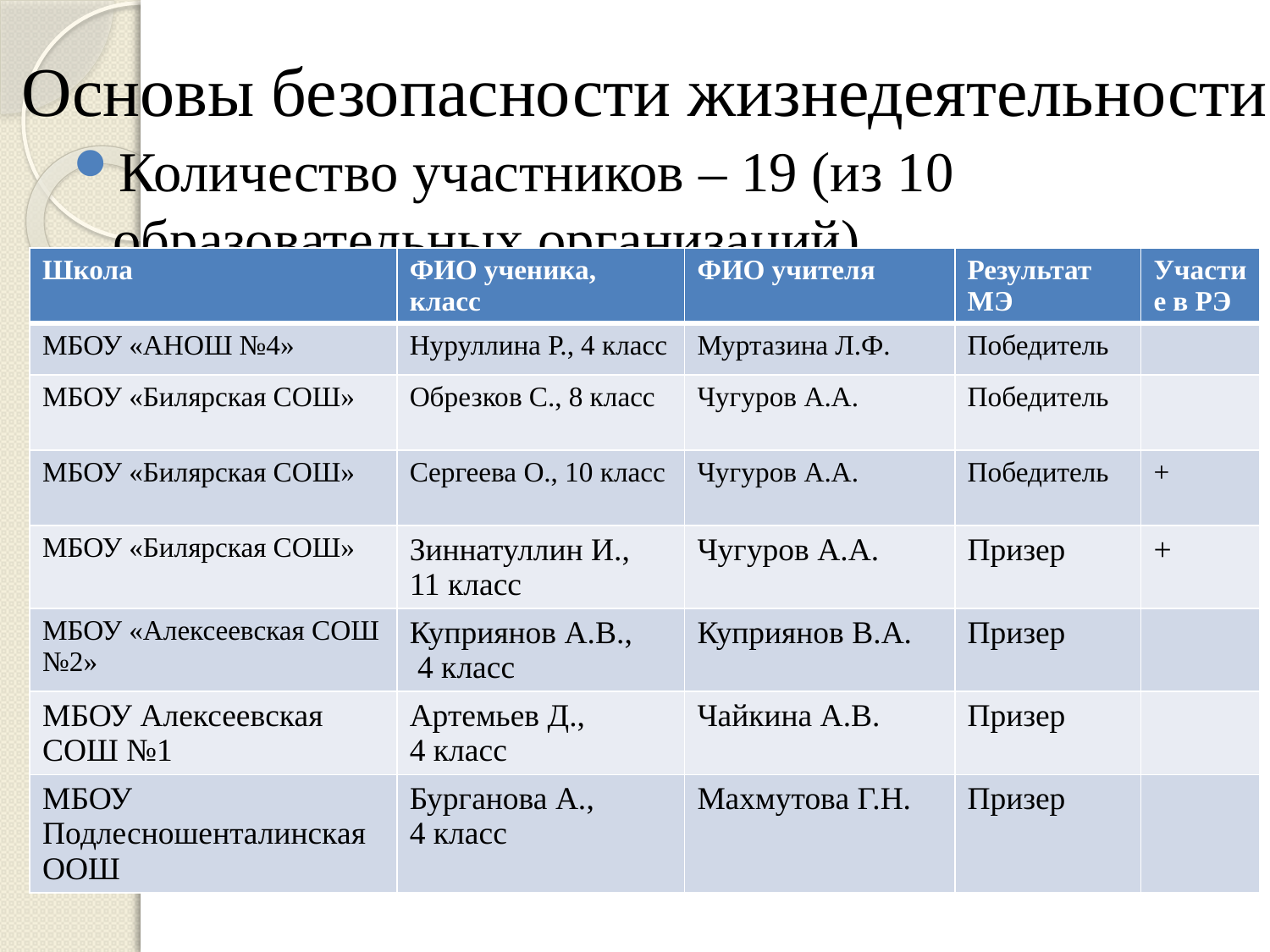

# Основы безопасности жизнедеятельности
Количество участников – 19 (из 10 образовательных организаций)
| Школа | ФИО ученика, класс | ФИО учителя | Результат МЭ | Участие в РЭ |
| --- | --- | --- | --- | --- |
| МБОУ «АНОШ №4» | Нуруллина Р., 4 класс | Муртазина Л.Ф. | Победитель |  |
| МБОУ «Билярская СОШ» | Обрезков С., 8 класс | Чугуров А.А. | Победитель |  |
| МБОУ «Билярская СОШ» | Сергеева О., 10 класс | Чугуров А.А. | Победитель | + |
| МБОУ «Билярская СОШ» | Зиннатуллин И., 11 класс | Чугуров А.А. | Призер | + |
| МБОУ «Алексеевская СОШ №2» | Куприянов А.В., 4 класс | Куприянов В.А. | Призер |  |
| МБОУ Алексеевская СОШ №1 | Артемьев Д., 4 класс | Чайкина А.В. | Призер |  |
| МБОУ Подлесношенталинская ООШ | Бурганова А., 4 класс | Махмутова Г.Н. | Призер |  |